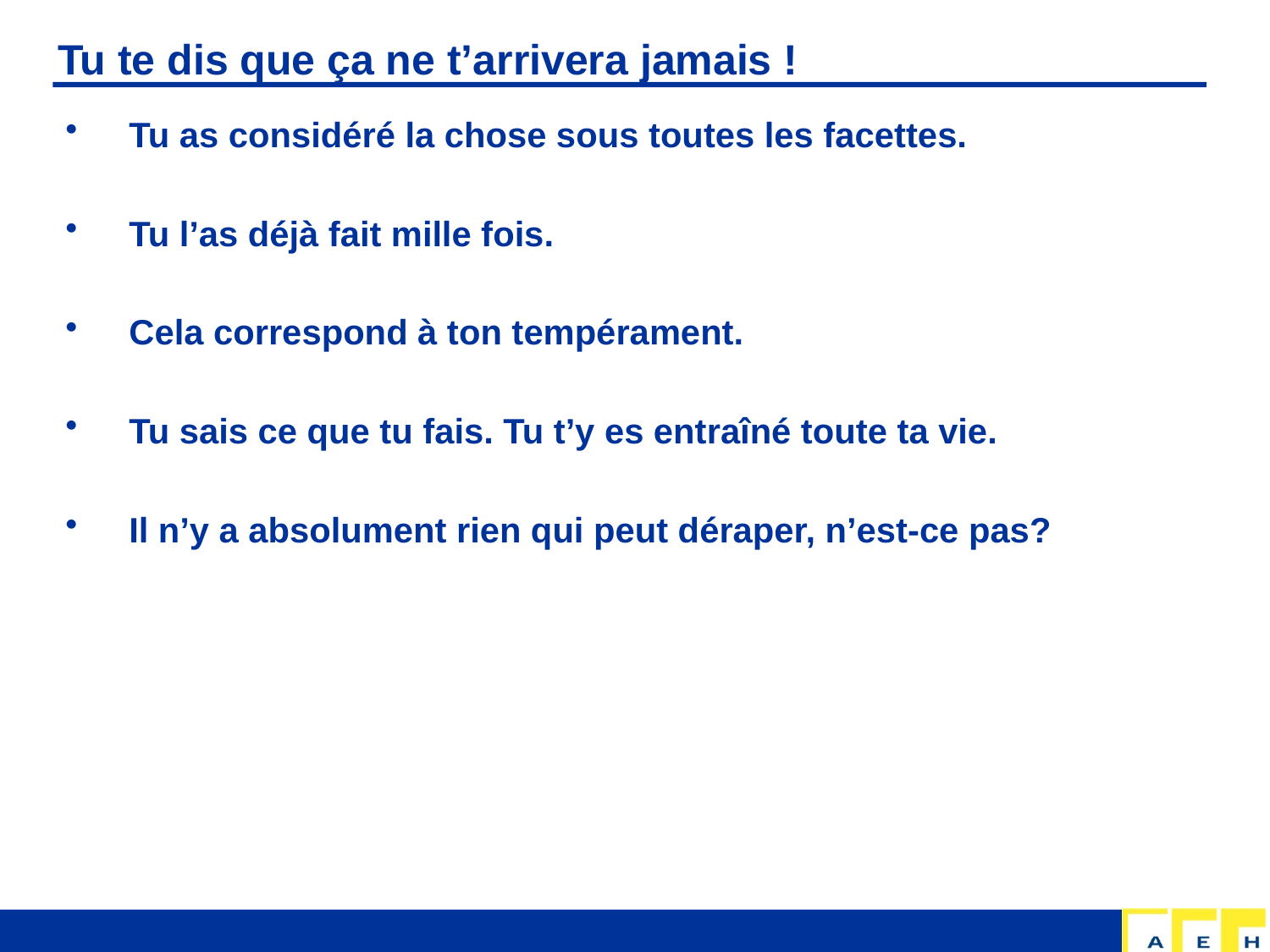

Tu as considéré la chose sous toutes les facettes.

Tu l’as déjà fait mille fois.

Cela correspond à ton tempérament.

Tu sais ce que tu fais. Tu t’y es entraîné toute ta vie.

Il n’y a absolument rien qui peut déraper, n’est-ce pas?
Tu te dis que ça ne t’arrivera jamais !